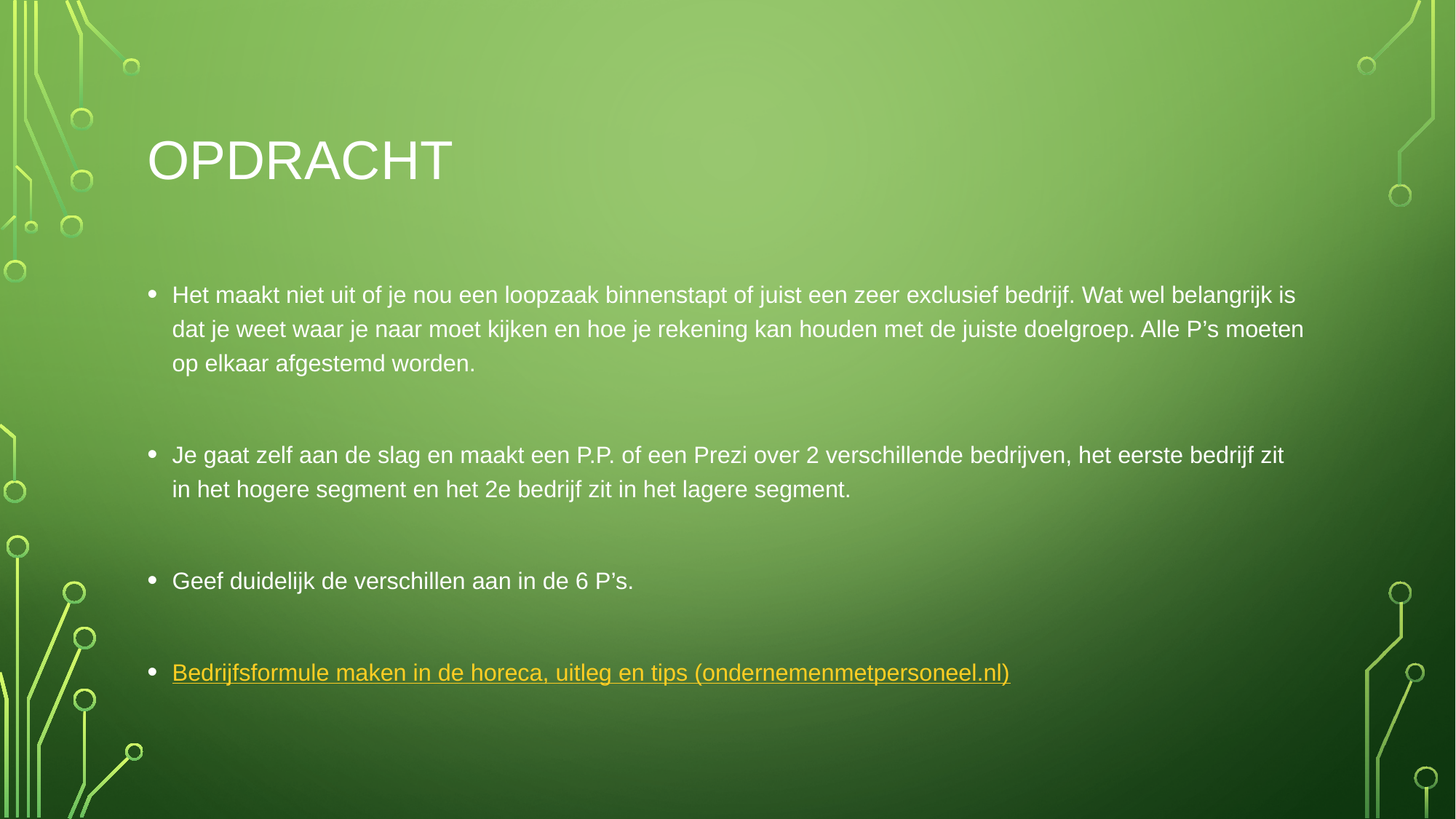

# Opdracht
Het maakt niet uit of je nou een loopzaak binnenstapt of juist een zeer exclusief bedrijf. Wat wel belangrijk is dat je weet waar je naar moet kijken en hoe je rekening kan houden met de juiste doelgroep. Alle P’s moeten op elkaar afgestemd worden.

Je gaat zelf aan de slag en maakt een P.P. of een Prezi over 2 verschillende bedrijven, het eerste bedrijf zit in het hogere segment en het 2e bedrijf zit in het lagere segment.

Geef duidelijk de verschillen aan in de 6 P’s.

Bedrijfsformule maken in de horeca, uitleg en tips (ondernemenmetpersoneel.nl)